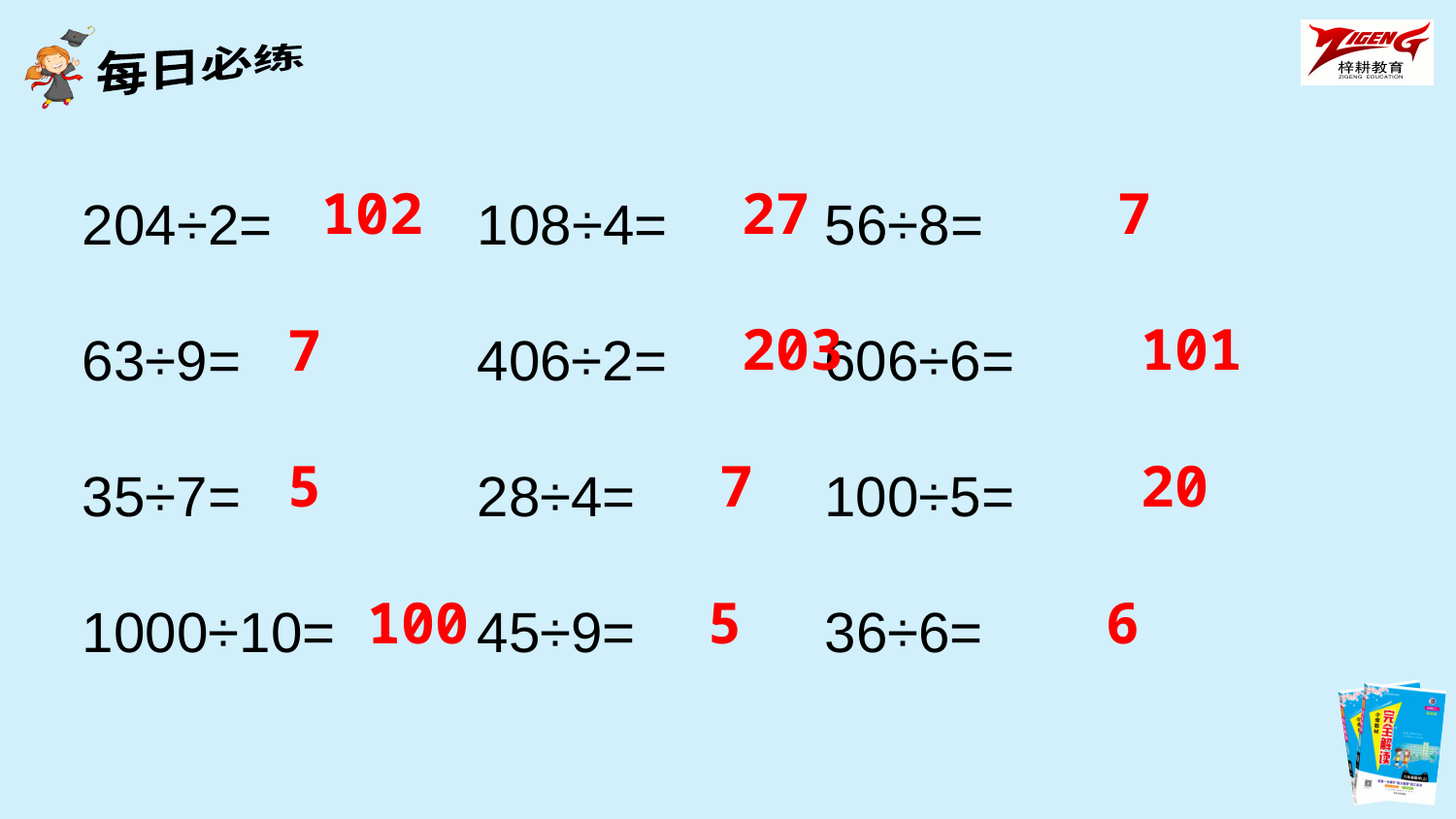

204÷2=             108÷4=          56÷8=
63÷9=               406÷2=          606÷6=
35÷7=               28÷4=            100÷5=
1000÷10=         45÷9=            36÷6=
102
27
7
203
101
7
5
7
20
100
5
6